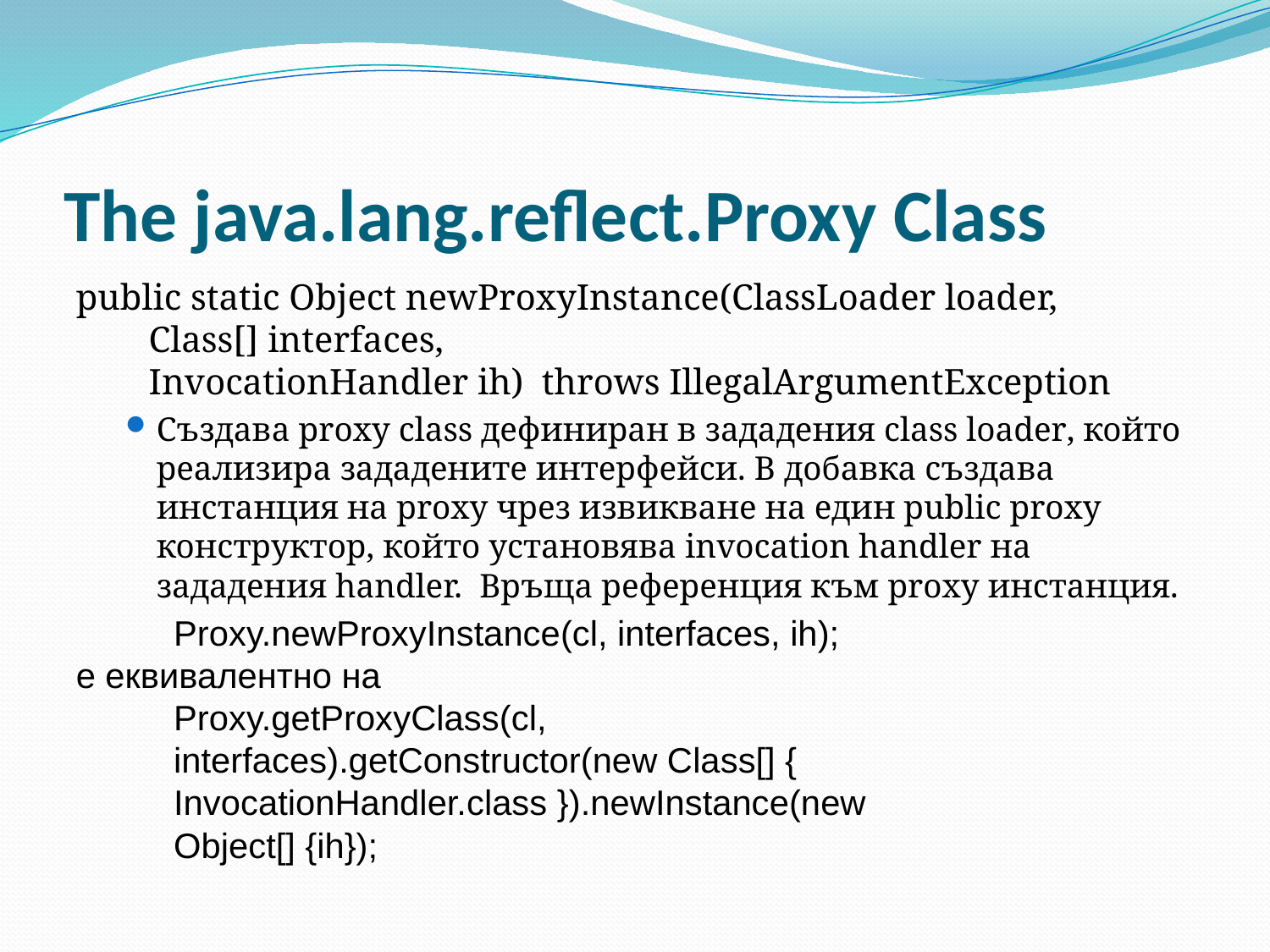

# The java.lang.reflect.Proxy Class
public static Object newProxyInstance(ClassLoader loader,
        Class[] interfaces,
        InvocationHandler ih)  throws IllegalArgumentException
Създава proxy class дефиниран в зададения class loader, който реализира зададените интерфейси. В добавка създава инстанция на proxy чрез извикване на един public proxy конструктор, който установява invocation handler на зададения handler.  Връща референция към proxy инстанция.
	Proxy.newProxyInstance(cl, interfaces, ih);
е еквивалентно на
	Proxy.getProxyClass(cl,
	interfaces).getConstructor(new Class[] {
	InvocationHandler.class }).newInstance(new
	Object[] {ih});